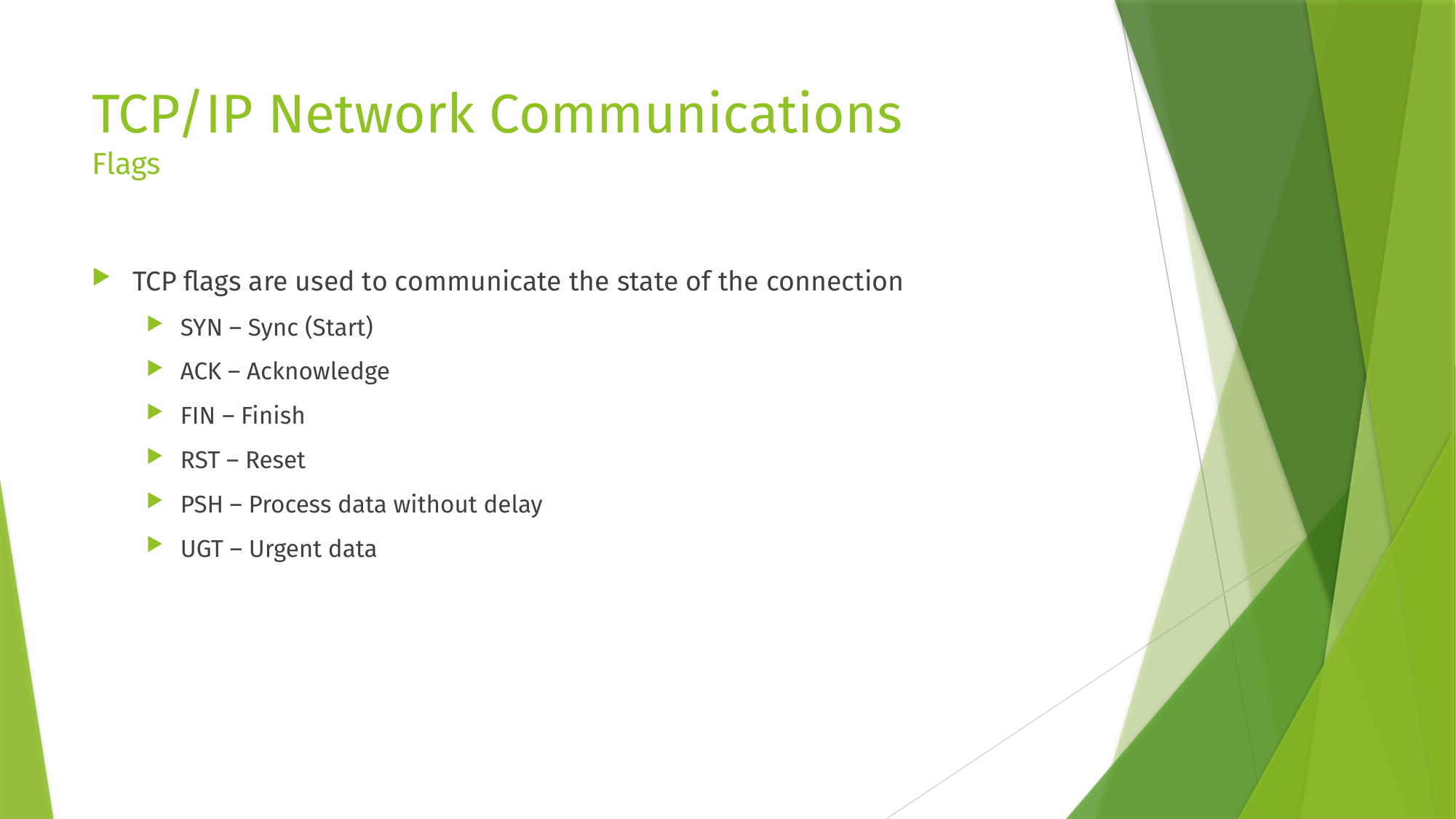

# TCP/IP Network Communications Flags
TCP flags are used to communicate the state of the connection
SYN – Sync (Start)
ACK – Acknowledge
FIN – Finish
RST – Reset
PSH – Process data without delay
UGT – Urgent data